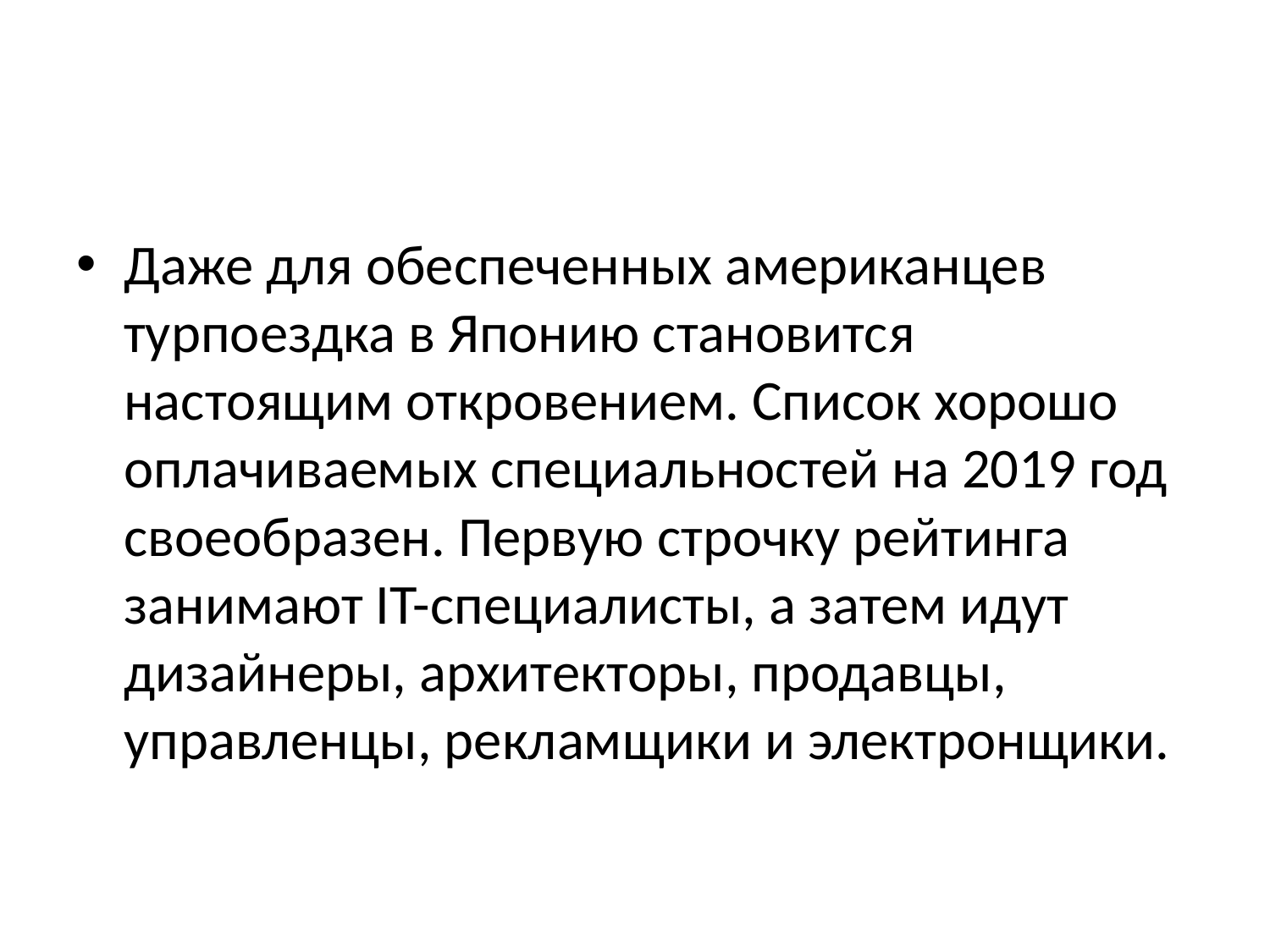

#
Даже для обеспеченных американцев турпоездка в Японию становится настоящим откровением. Список хорошо оплачиваемых специальностей на 2019 год своеобразен. Первую строчку рейтинга занимают IT-специалисты, а затем идут дизайнеры, архитекторы, продавцы, управленцы, рекламщики и электронщики.